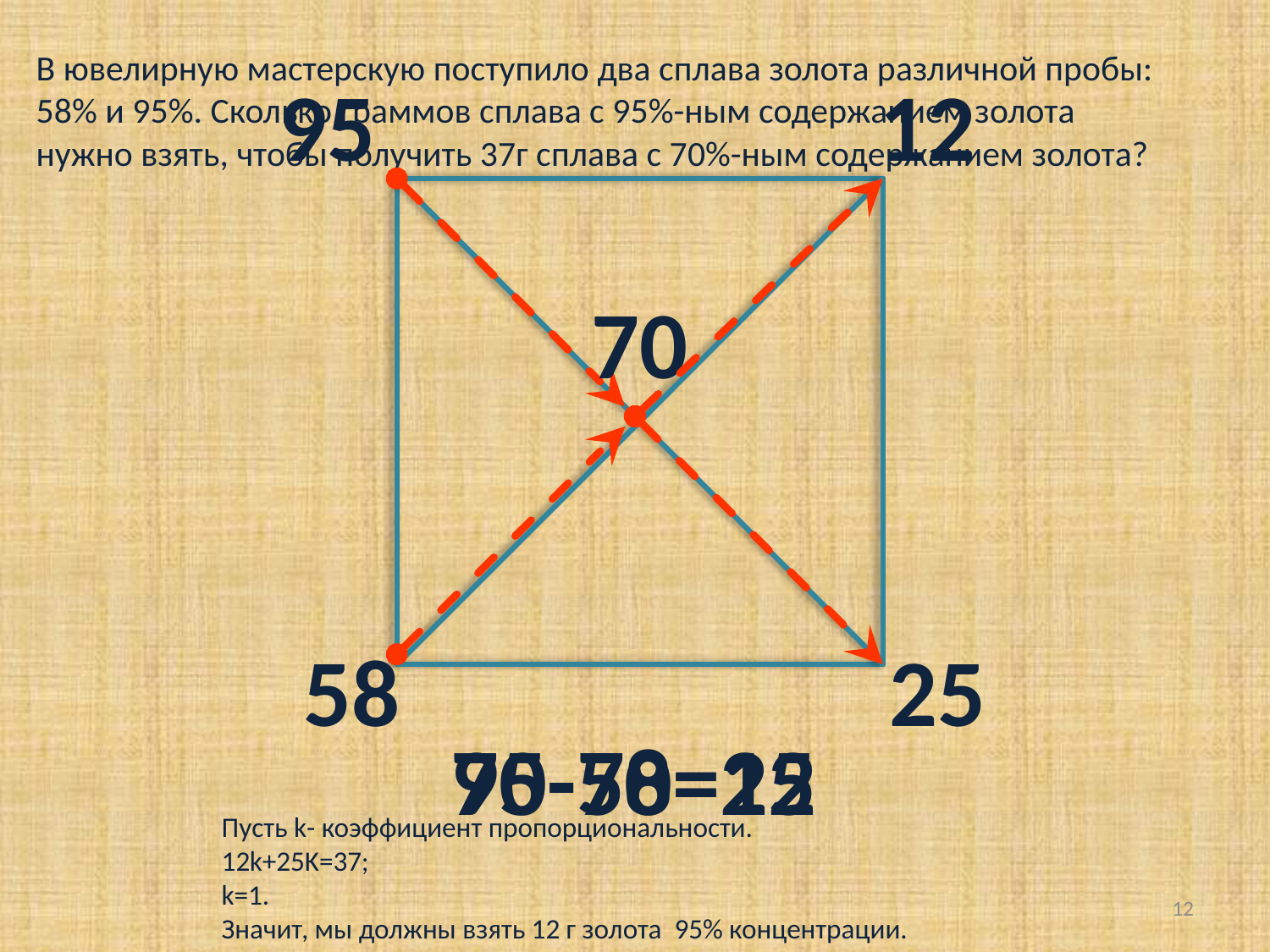

В ювелирную мастерскую поступило два сплава золота различной пробы:
58% и 95%. Сколько граммов сплава с 95%-ным содержанием золота
нужно взять, чтобы получить 37г сплава с 70%-ным содержанием золота?

95
12

70
58
25
70-58=12
95-70=25
Пусть k- коэффициент пропорциональности.
12k+25K=37;
k=1.
Значит, мы должны взять 12 г золота  95% концентрации.
12